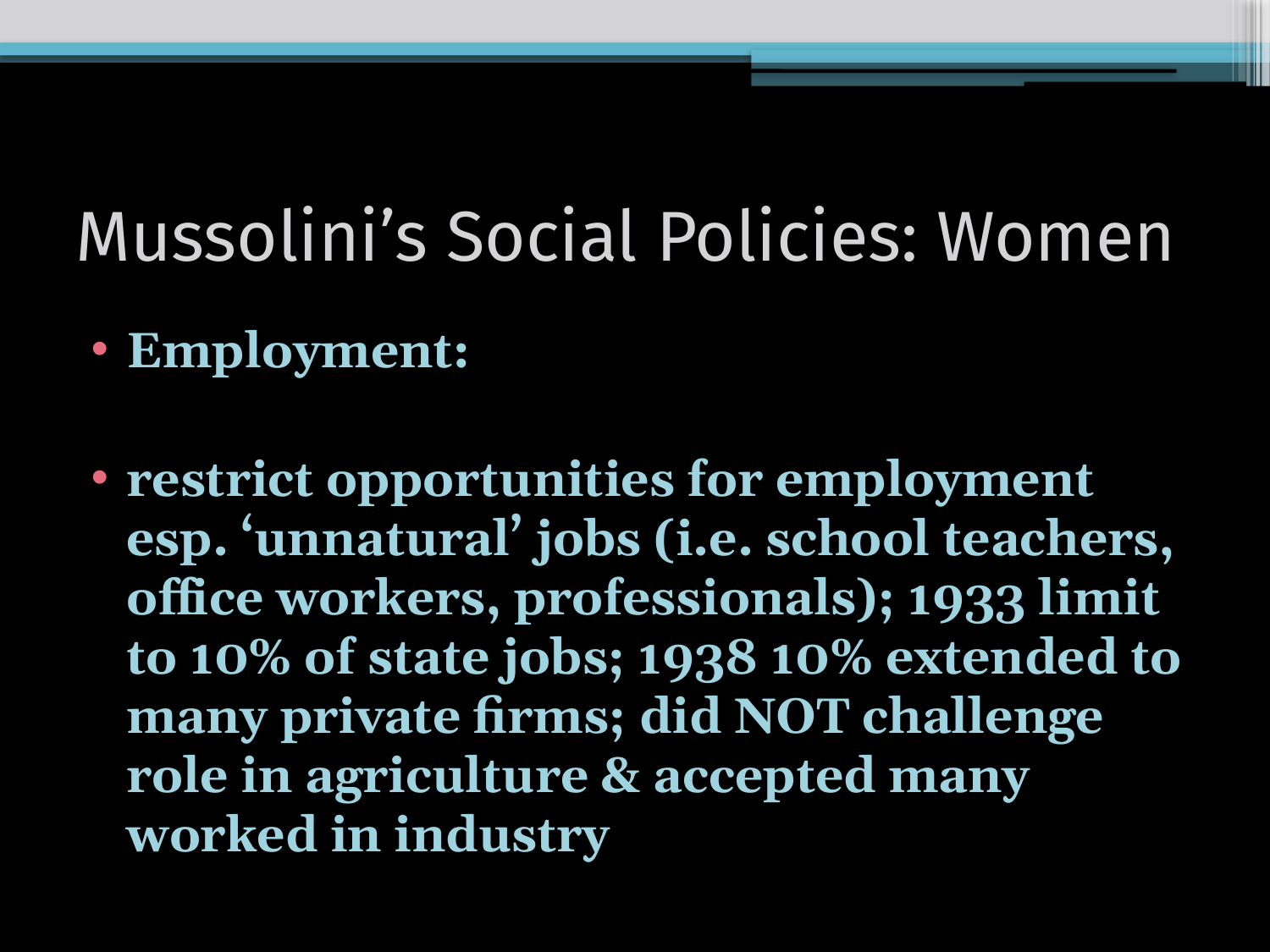

# Mussolini’s Social Policies: Women
Employment:

restrict opportunities for employment esp. ‘unnatural’ jobs (i.e. school teachers, office workers, professionals); 1933 limit to 10% of state jobs; 1938 10% extended to many private firms; did NOT challenge role in agriculture & accepted many worked in industry